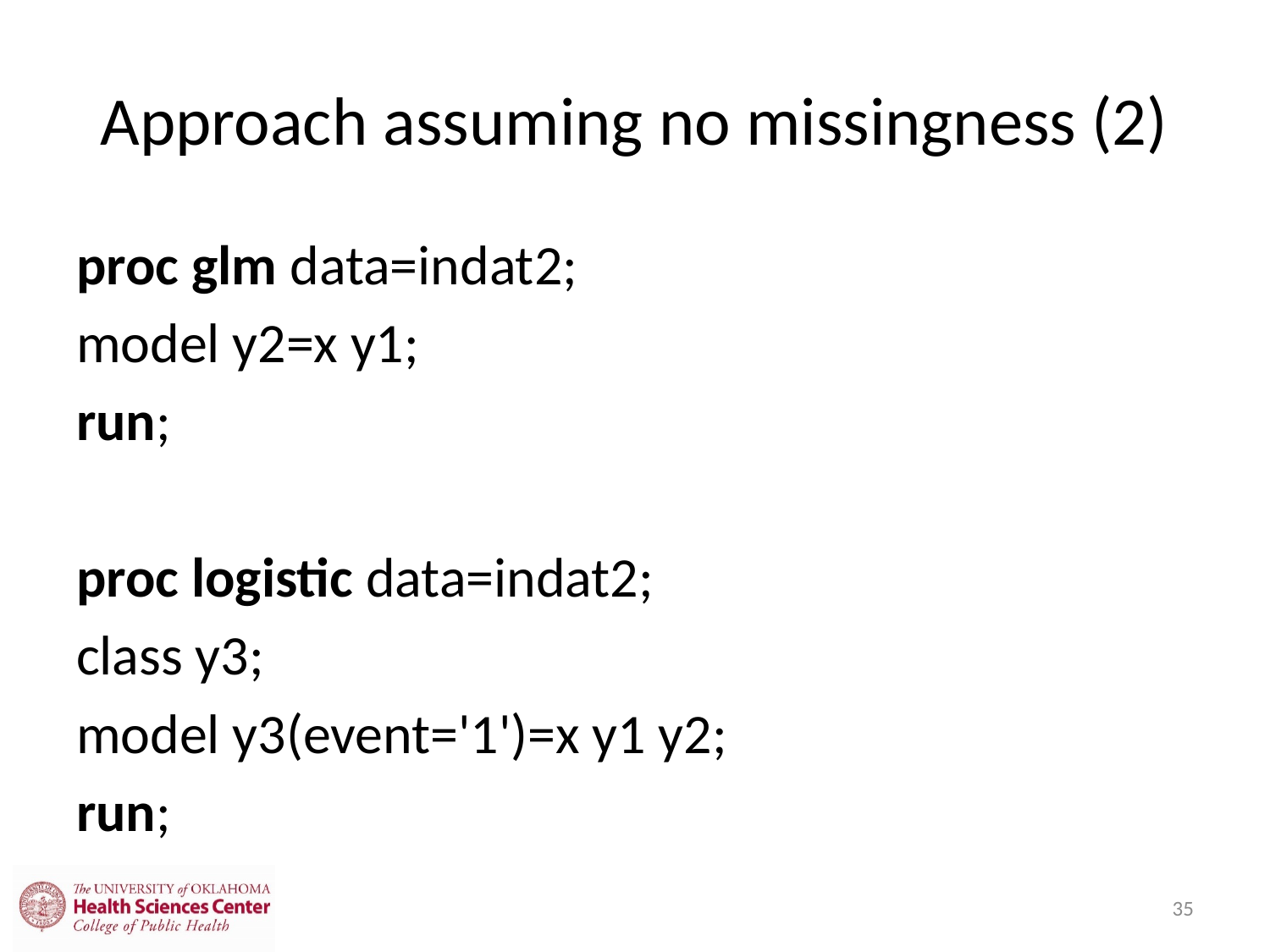

# Approach assuming no missingness (2)
proc glm data=indat2;
model y2=x y1;
run;

proc logistic data=indat2;
class y3;
model y3(event='1')=x y1 y2;
run;
35